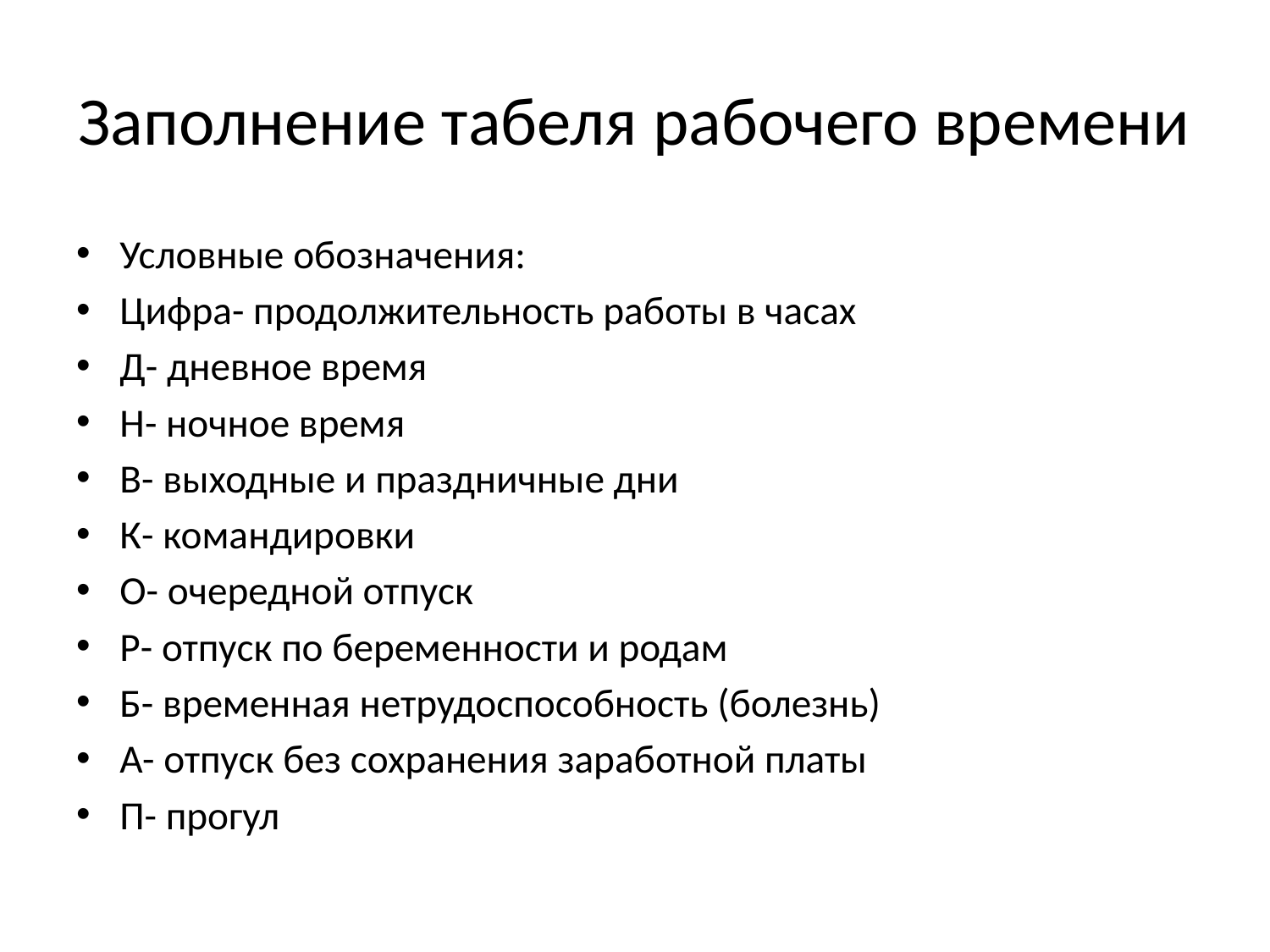

# Заполнение табеля рабочего времени
Условные обозначения:
Цифра- продолжительность работы в часах
Д- дневное время
Н- ночное время
В- выходные и праздничные дни
К- командировки
О- очередной отпуск
Р- отпуск по беременности и родам
Б- временная нетрудоспособность (болезнь)
А- отпуск без сохранения заработной платы
П- прогул